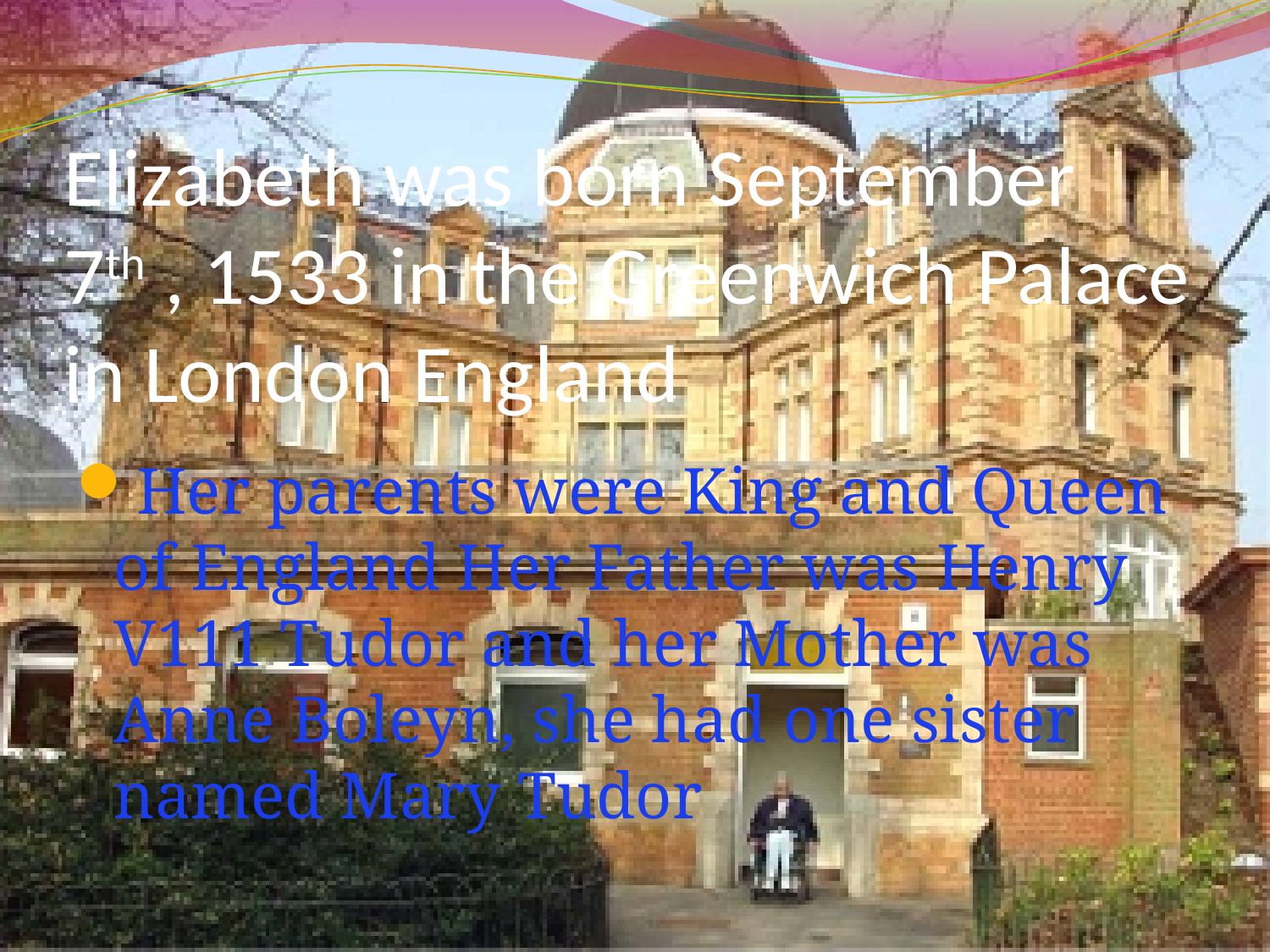

# Elizabeth was born September 7th , 1533 in the Greenwich Palace in London England
Her parents were King and Queen of England Her Father was Henry V111 Tudor and her Mother was Anne Boleyn, she had one sister named Mary Tudor